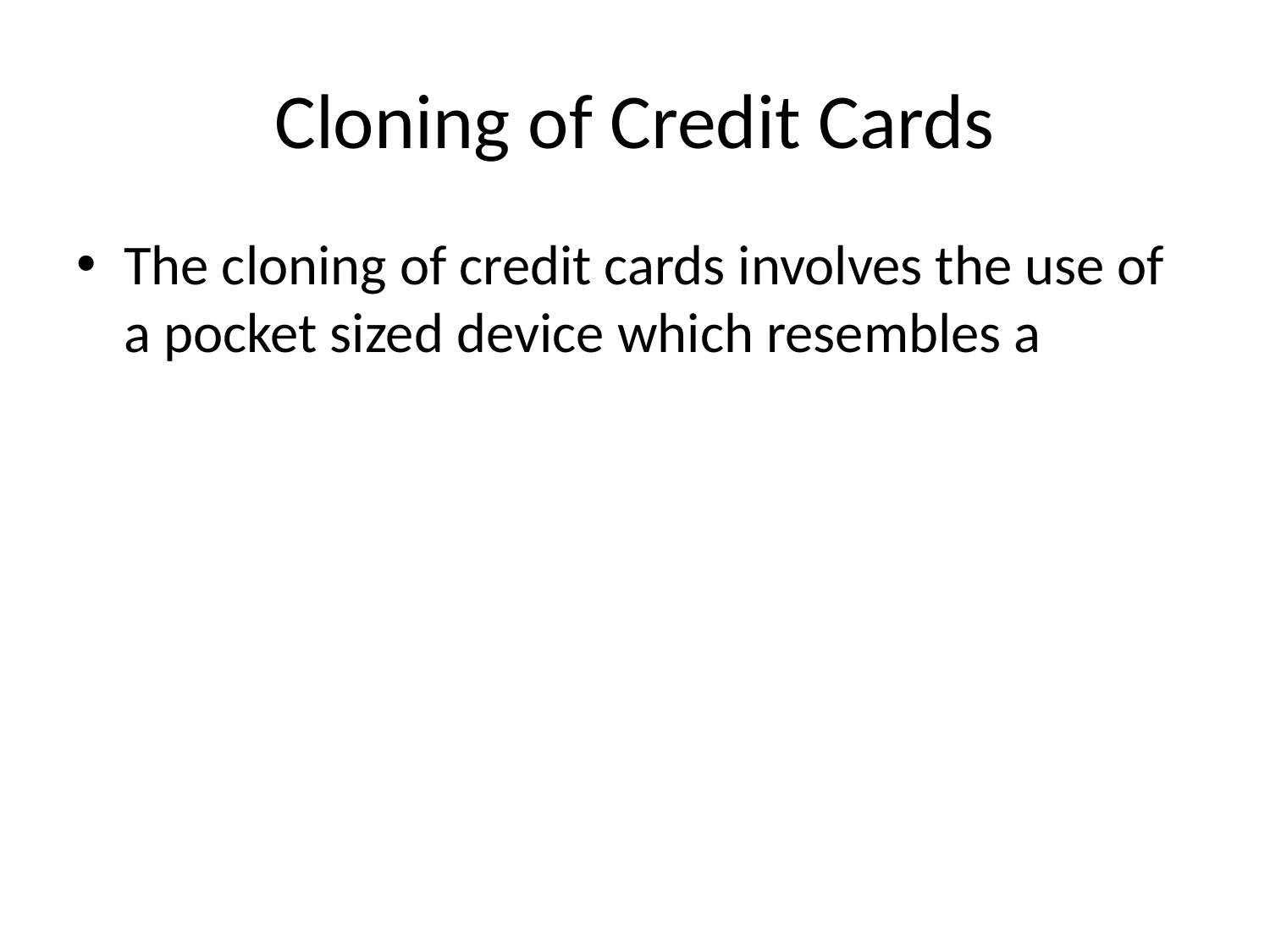

# Cloning of Credit Cards
The cloning of credit cards involves the use of a pocket sized device which resembles a